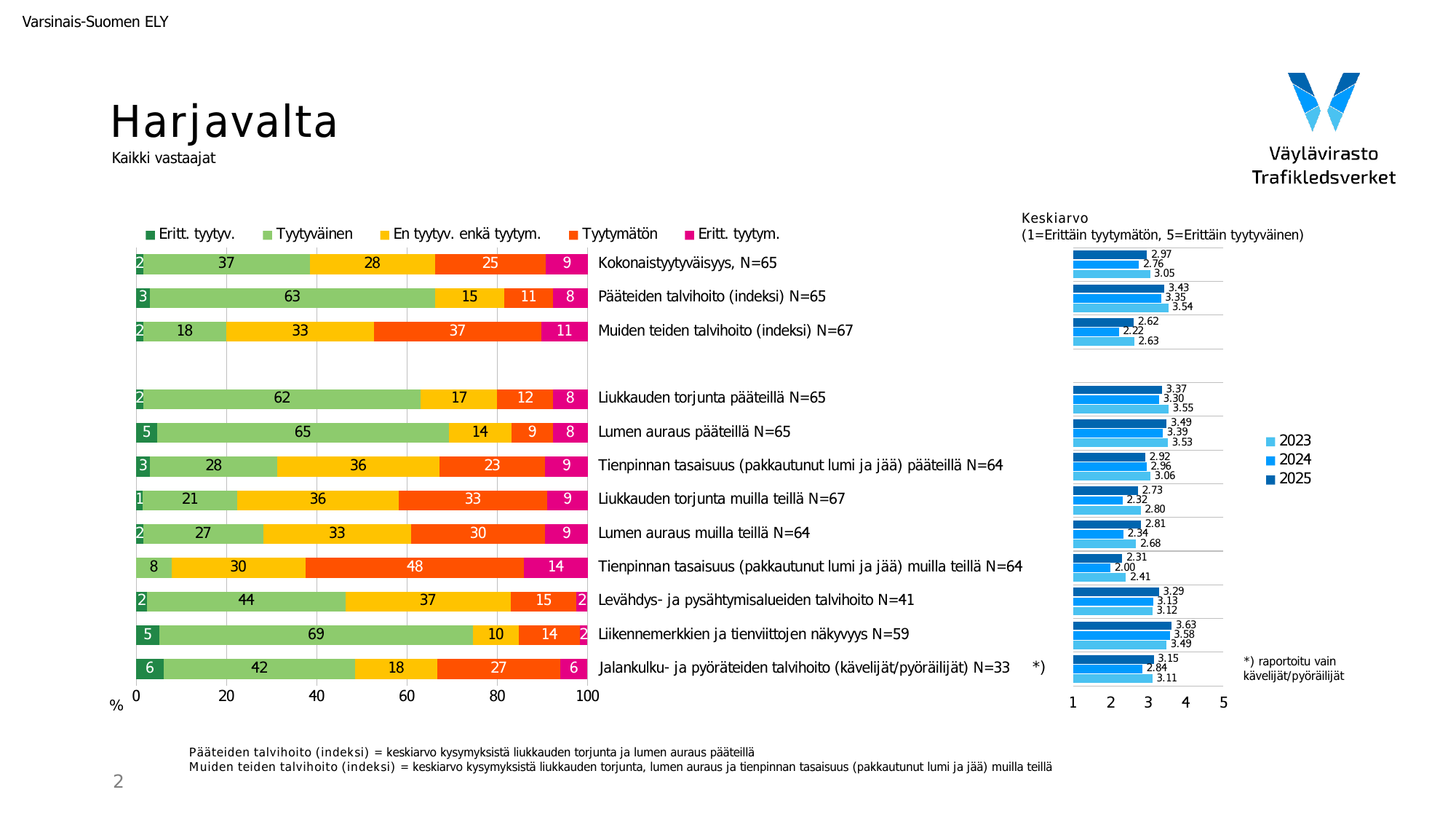

Varsinais-Suomen ELY
# Harjavalta
Kaikki vastaajat
Keskiarvo
(1=Erittäin tyytymätön, 5=Erittäin tyytyväinen)

### Chart

| Category | Eritt. tyytyv. | Tyytyväinen | En tyytyv. enkä tyytym. | Tyytymätön | Eritt. tyytym. |
|---|---|---|---|---|---|
| Kokonaistyytyväisyys, N=65 | 1.538462 | 36.923077 | 27.692308 | 24.615385 | 9.230769 |
| Pääteiden talvihoito (indeksi) N=65 | 3.0769235 | 63.07692350000001 | 15.384615499999999 | 10.769230499999999 | 7.692308 |
| Muiden teiden talvihoito (indeksi) N=67 | 1.5275185 | 18.423507333333333 | 32.773632 | 36.98694033333334 | 10.797574666666668 |
|  | None | None | None | None | None |
| Liukkauden torjunta pääteillä N=65 | 1.538462 | 61.538462 | 16.923077 | 12.307692 | 7.692308 |
| Lumen auraus pääteillä N=65 | 4.615385 | 64.615385 | 13.846154 | 9.230769 | 7.692308 |
| Tienpinnan tasaisuus (pakkautunut lumi ja jää) pääteillä N=64 | 3.125 | 28.125 | 35.9375 | 23.4375 | 9.375 |
| Liukkauden torjunta muilla teillä N=67 | 1.492537 | 20.895522 | 35.820896 | 32.835821 | 8.955224 |
| Lumen auraus muilla teillä N=64 | 1.5625 | 26.5625 | 32.8125 | 29.6875 | 9.375 |
| Tienpinnan tasaisuus (pakkautunut lumi ja jää) muilla teillä N=64 | None | 7.8125 | 29.6875 | 48.4375 | 14.0625 |
| Levähdys- ja pysähtymisalueiden talvihoito N=41 | 2.439024 | 43.902439 | 36.585366 | 14.634146 | 2.439024 |
| Liikennemerkkien ja tienviittojen näkyvyys N=59 | 5.084746 | 69.491525 | 10.169492 | 13.559322 | 1.694915 |
| Jalankulku- ja pyöräteiden talvihoito (kävelijät/pyöräilijät) N=33 | 6.060606 | 42.424242 | 18.181818 | 27.272727 | 6.060606 |

### Chart

| Category | 2025 | 2024 | 2023 |
|---|---|---|---|
*) raportoitu vain
kävelijät/pyöräilijät
*)
%
Pääteiden talvihoito (indeksi) = keskiarvo kysymyksistä liukkauden torjunta ja lumen auraus pääteillä
Muiden teiden talvihoito (indeksi) = keskiarvo kysymyksistä liukkauden torjunta, lumen auraus ja tienpinnan tasaisuus (pakkautunut lumi ja jää) muilla teillä

2